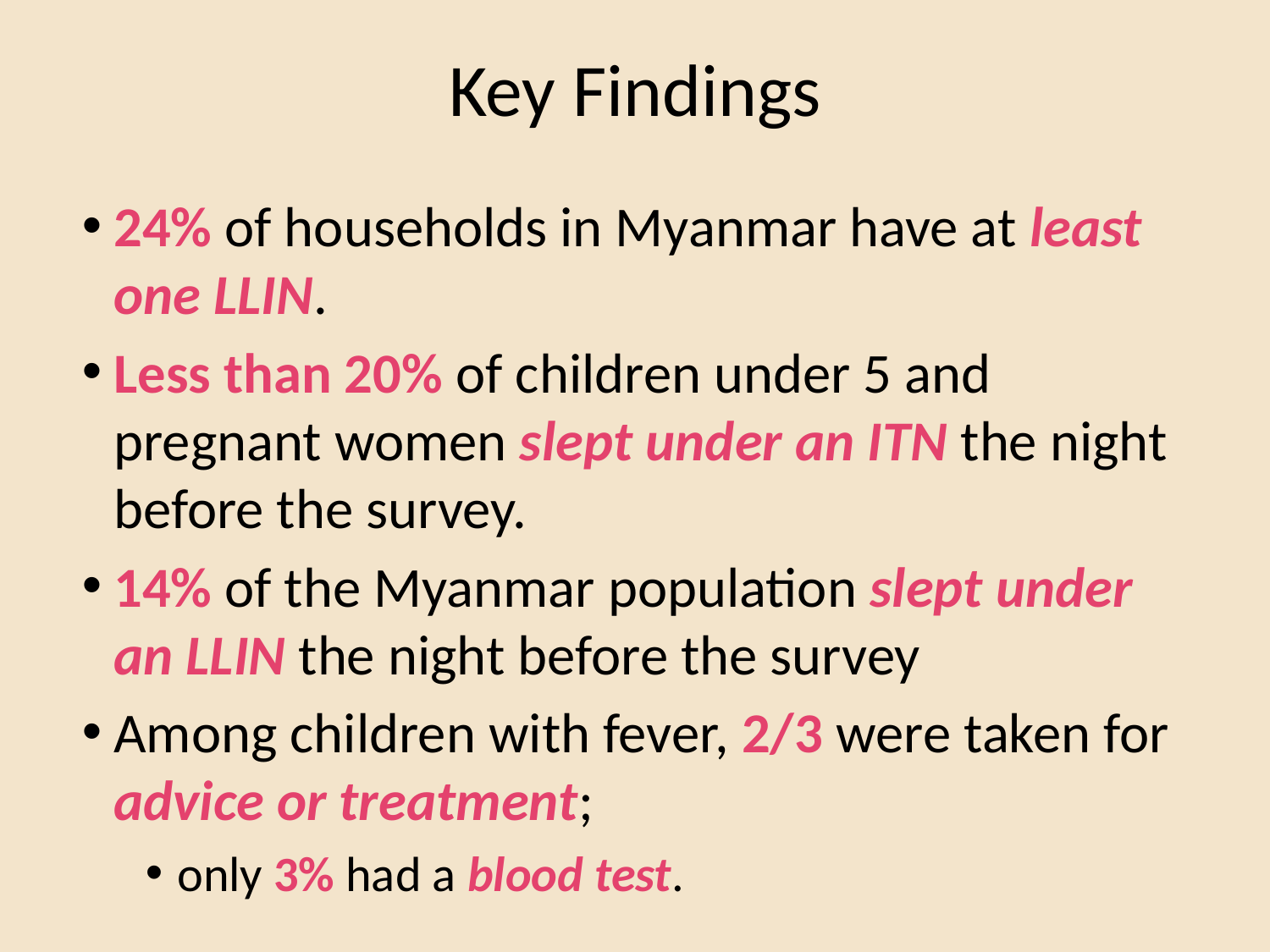

# Key Findings
24% of households in Myanmar have at least one LLIN.
Less than 20% of children under 5 and pregnant women slept under an ITN the night before the survey.
14% of the Myanmar population slept under an LLIN the night before the survey
Among children with fever, 2/3 were taken for advice or treatment;
only 3% had a blood test.